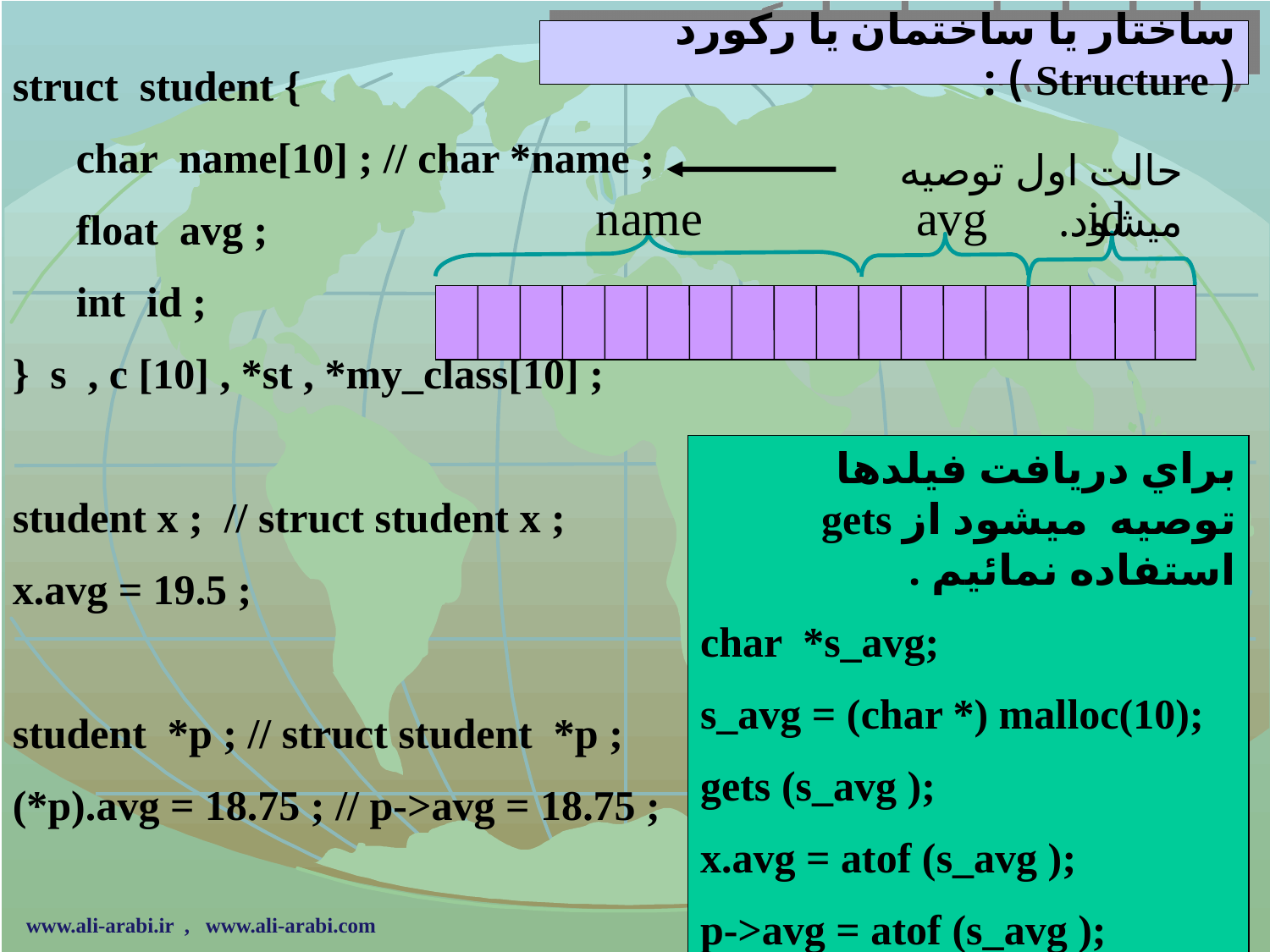

# ساختار يا ساختمان يا ركورد ( Structure ) :
struct  student {
      char  name[10] ; // char *name ;
      float  avg ;
      int  id ;
}  s  , c [10] , *st , *my_class[10] ;

student x ;  // struct student x ;
x.avg = 19.5 ;

student  *p ; // struct student  *p ;
(*p).avg = 18.75 ; // p->avg = 18.75 ;
حالت اول توصيه ميشود.

name
id
avg

براي دريافت فيلدها  توصيه  ميشود از gets استفاده نمائيم .
char  *s_avg;
s_avg = (char *) malloc(10);
gets (s_avg );
x.avg = atof (s_avg );
p->avg = atof (s_avg );